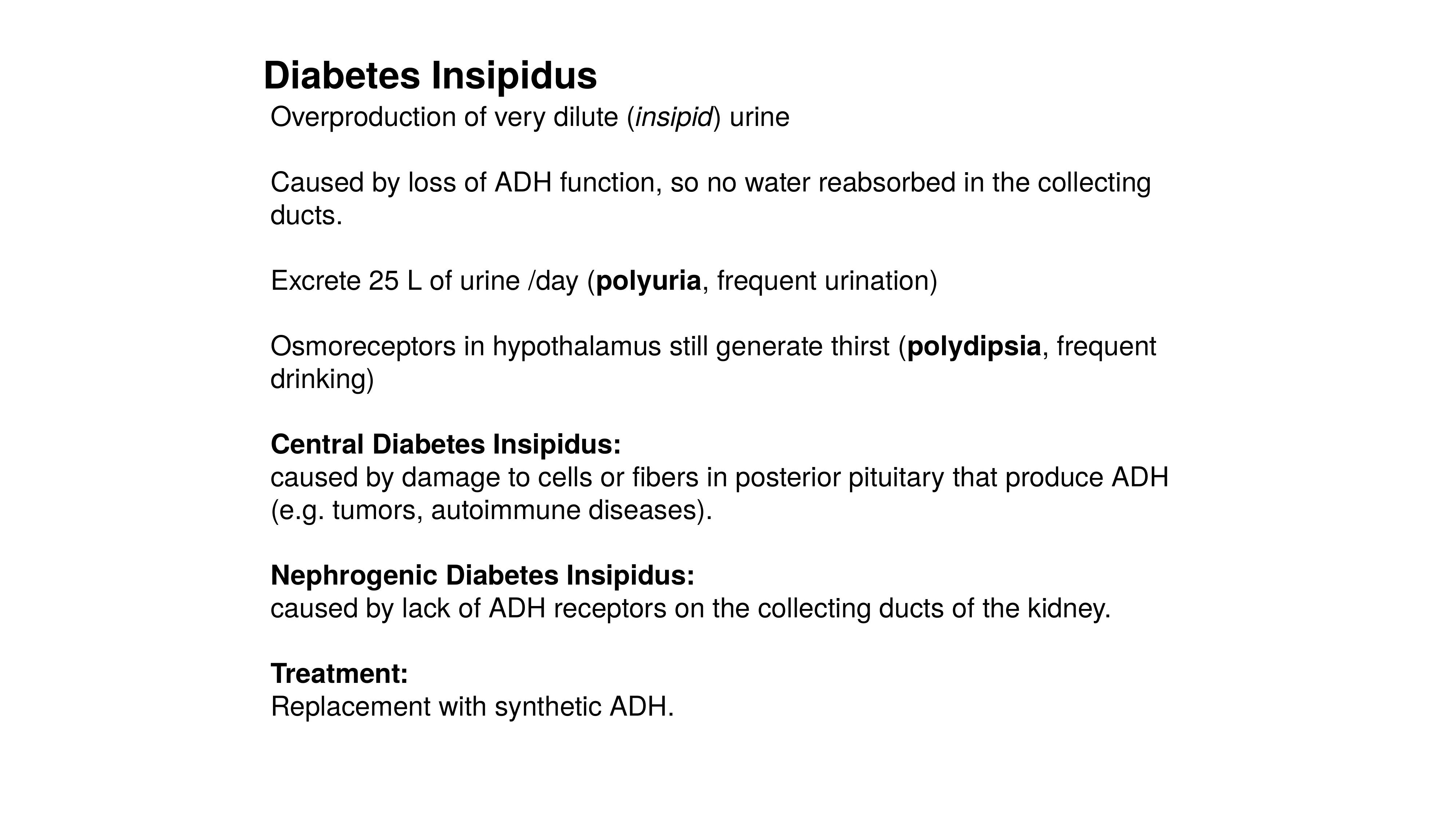

Diabetes Insipidus
Overproduction of very dilute (insipid) urine

Caused by loss of ADH function, so no water reabsorbed in the collecting ducts.

Excrete 25 L of urine /day (polyuria, frequent urination)

Osmoreceptors in hypothalamus still generate thirst (polydipsia, frequent drinking)

Central Diabetes Insipidus:
caused by damage to cells or fibers in posterior pituitary that produce ADH
(e.g. tumors, autoimmune diseases).

Nephrogenic Diabetes Insipidus:
caused by lack of ADH receptors on the collecting ducts of the kidney.

Treatment:
Replacement with synthetic ADH.